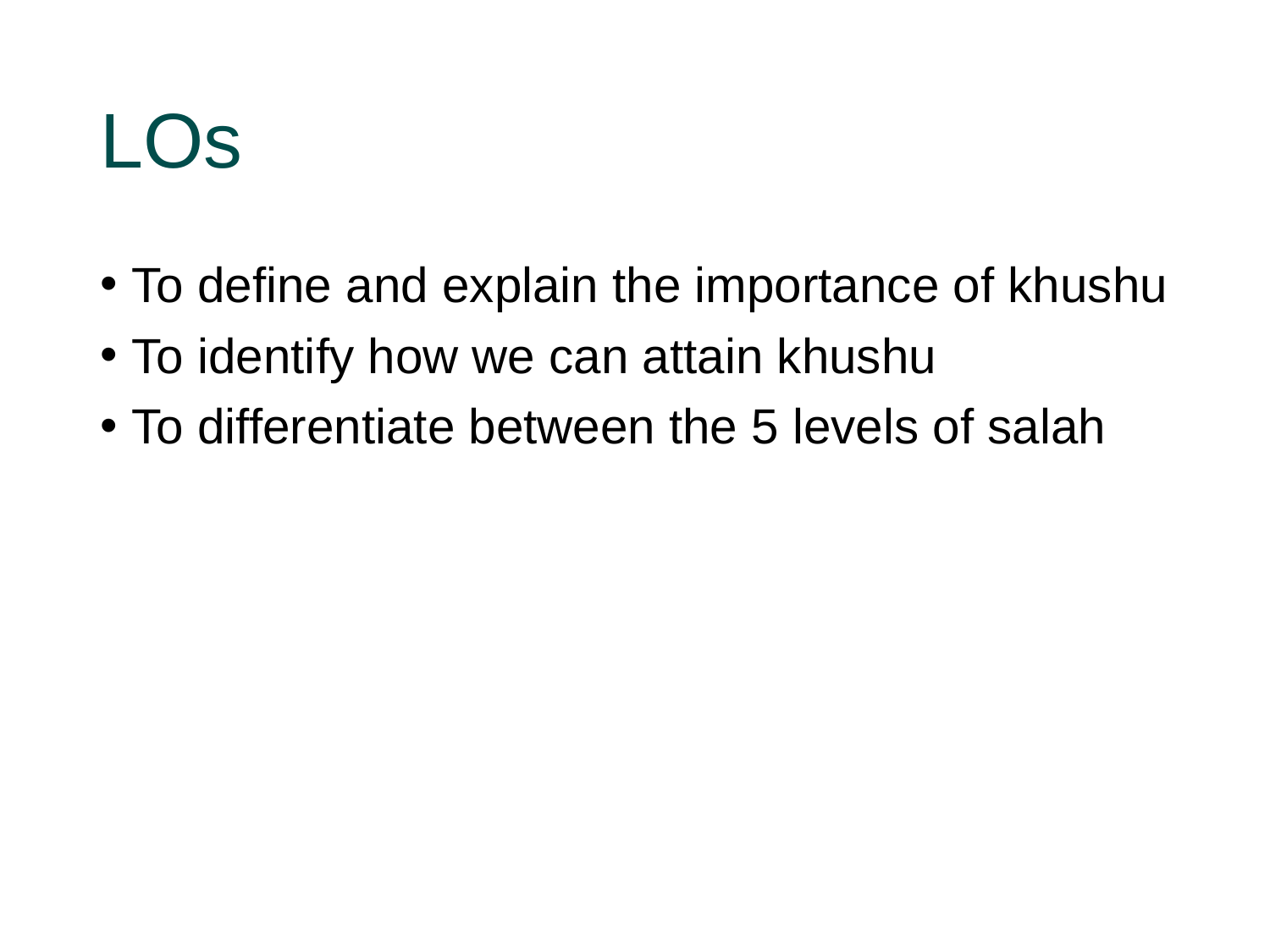

# LOs
To define and explain the importance of khushu
To identify how we can attain khushu
To differentiate between the 5 levels of salah